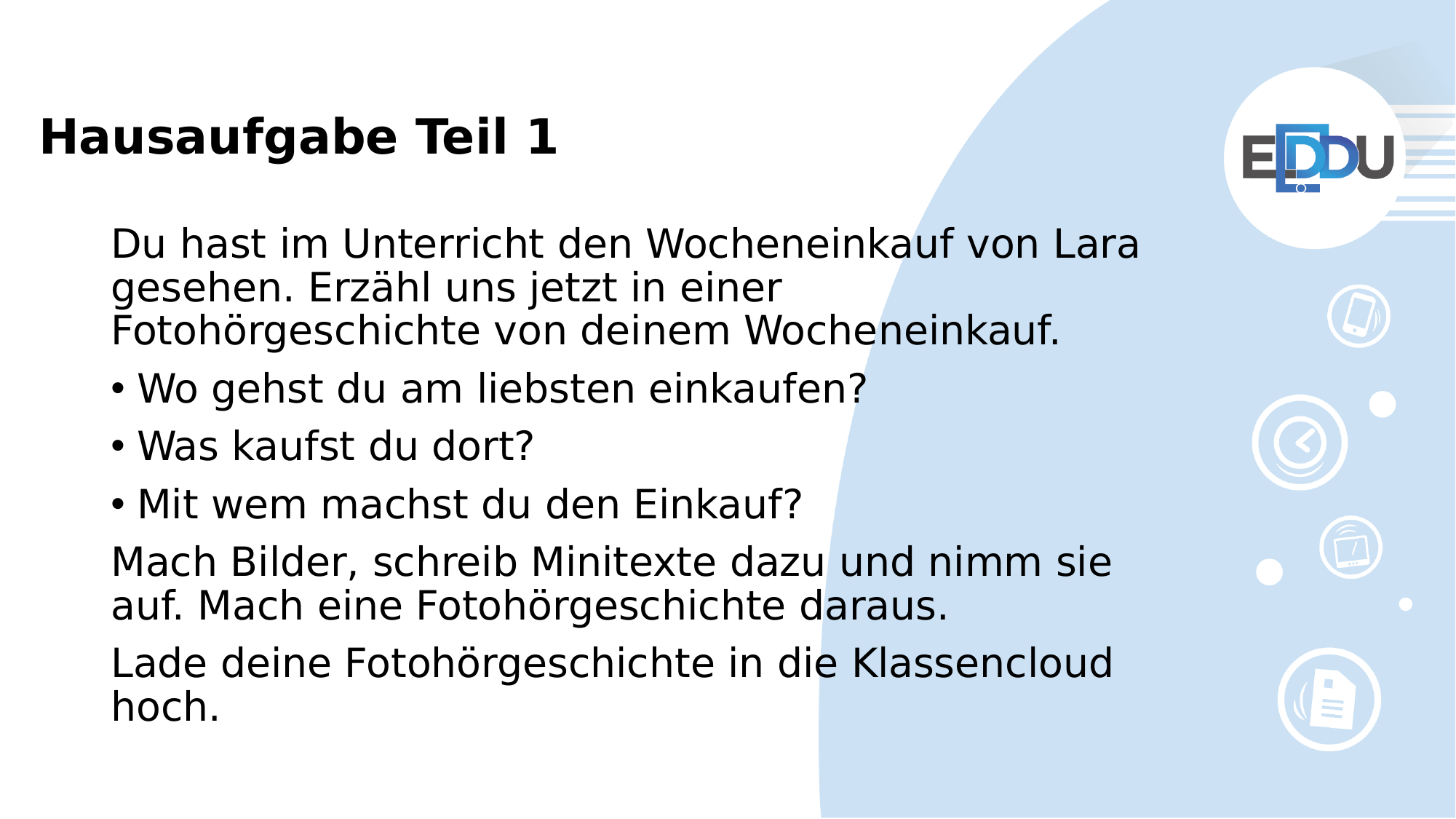

# Hausaufgabe Teil 1
Du hast im Unterricht den Wocheneinkauf von Lara gesehen. Erzähl uns jetzt in einer Fotohörgeschichte von deinem Wocheneinkauf.
Wo gehst du am liebsten einkaufen?
Was kaufst du dort?
Mit wem machst du den Einkauf?
Mach Bilder, schreib Minitexte dazu und nimm sie auf. Mach eine Fotohörgeschichte daraus.
Lade deine Fotohörgeschichte in die Klassencloud hoch.